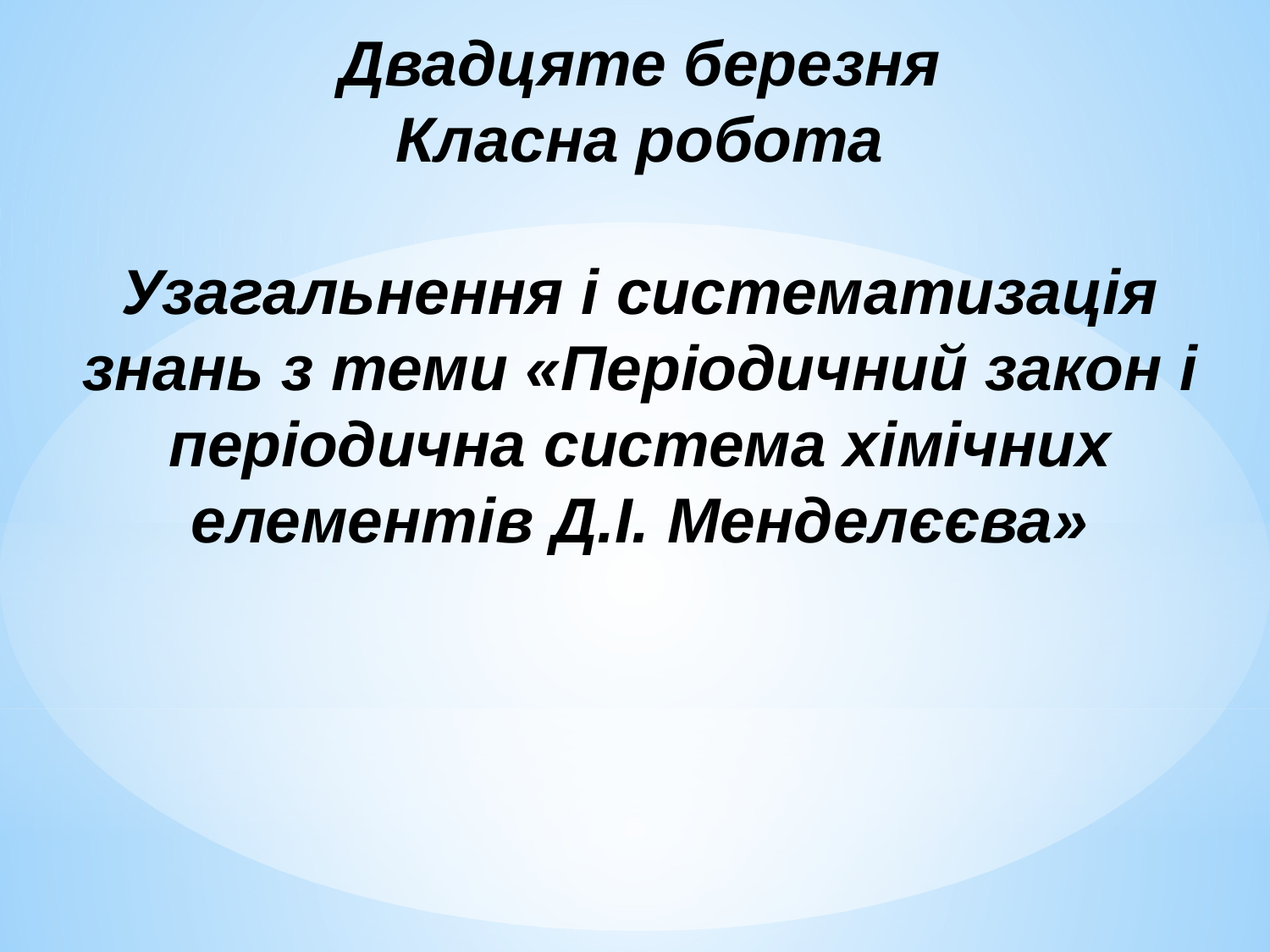

Двадцяте березня
Класна робота

Узагальнення і систематизація знань з теми «Періодичний закон і періодична система хімічних елементів Д.І. Менделєєва»